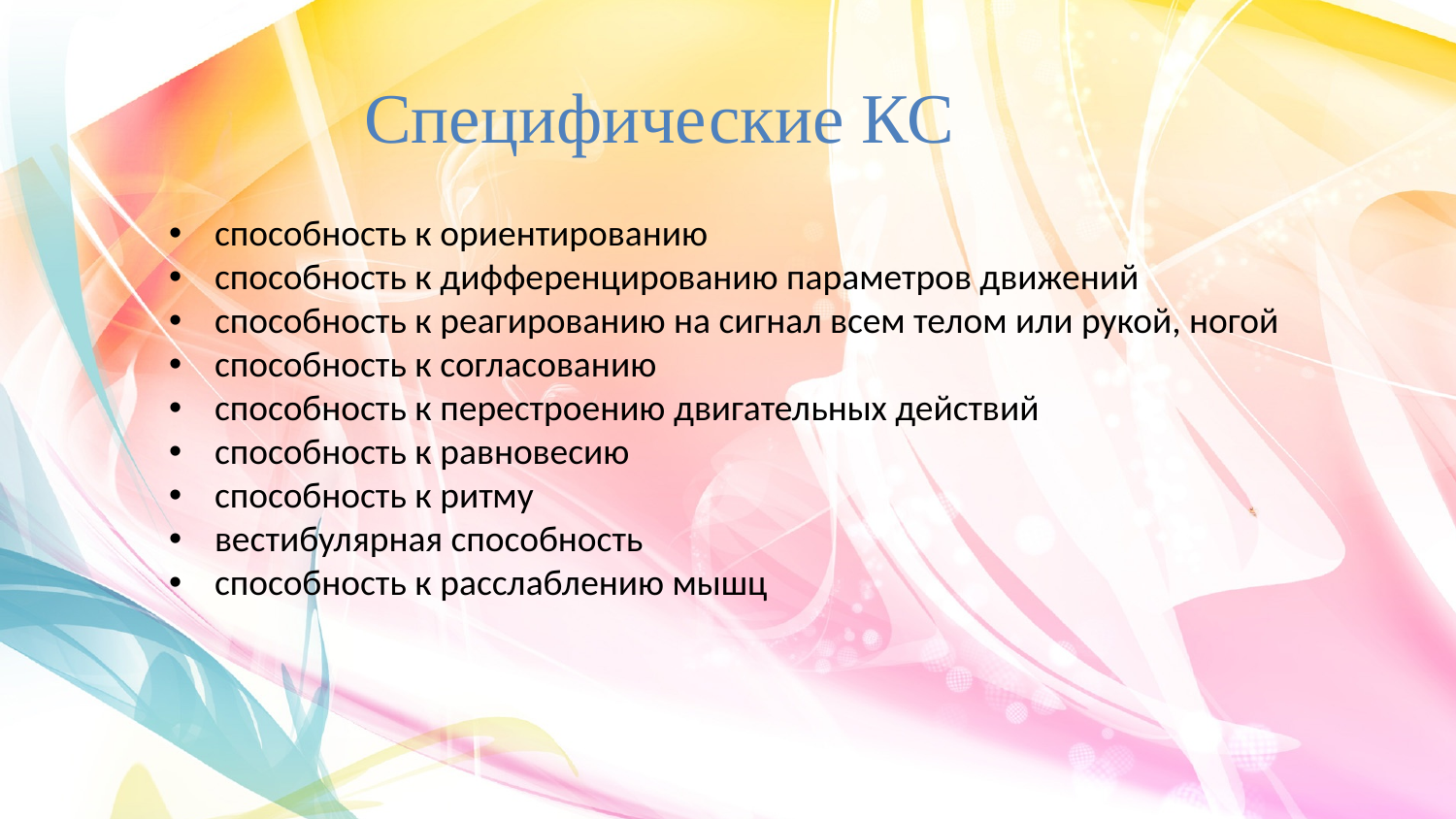

Специфические КС
способность к ориентированию
способность к дифференцированию параметров движений
способность к реагированию на сигнал всем телом или рукой, ногой
способность к согласованию
способность к перестроению двигательных действий
способность к равновесию
способность к ритму
вестибулярная способность
способность к расслаблению мышц